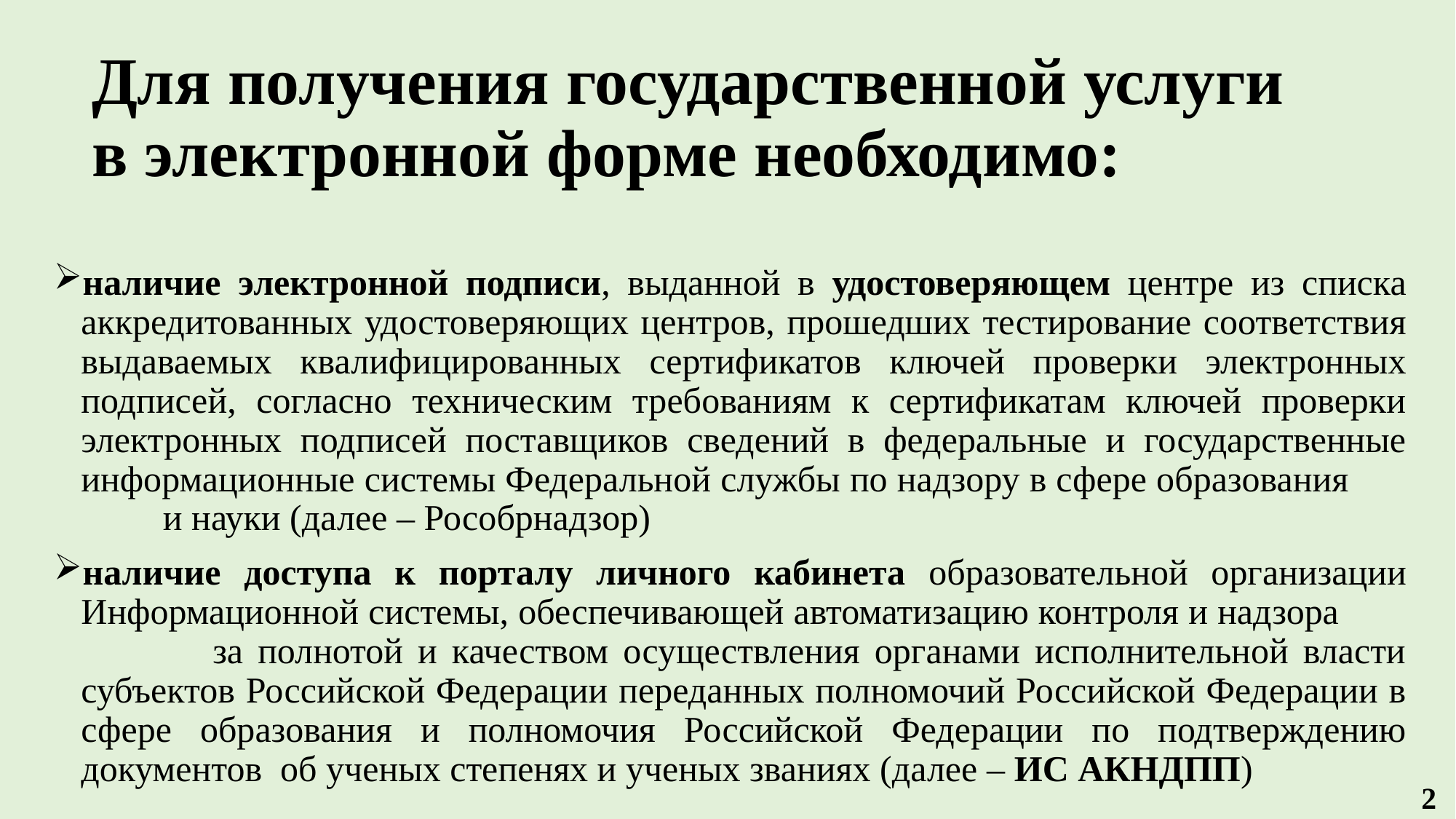

# Для получения государственной услуги в электронной форме необходимо:
наличие электронной подписи, выданной в удостоверяющем центре из списка аккредитованных удостоверяющих центров, прошедших тестирование соответствия выдаваемых квалифицированных сертификатов ключей проверки электронных подписей, согласно техническим требованиям к сертификатам ключей проверки электронных подписей поставщиков сведений в федеральные и государственные информационные системы Федеральной службы по надзору в сфере образования                и науки (далее – Рособрнадзор)
наличие доступа к порталу личного кабинета образовательной организации Информационной системы, обеспечивающей автоматизацию контроля и надзора                 за полнотой и качеством осуществления органами исполнительной власти субъектов Российской Федерации переданных полномочий Российской Федерации в сфере образования и полномочия Российской Федерации по подтверждению документов  об ученых степенях и ученых званиях (далее – ИС АКНДПП)

2